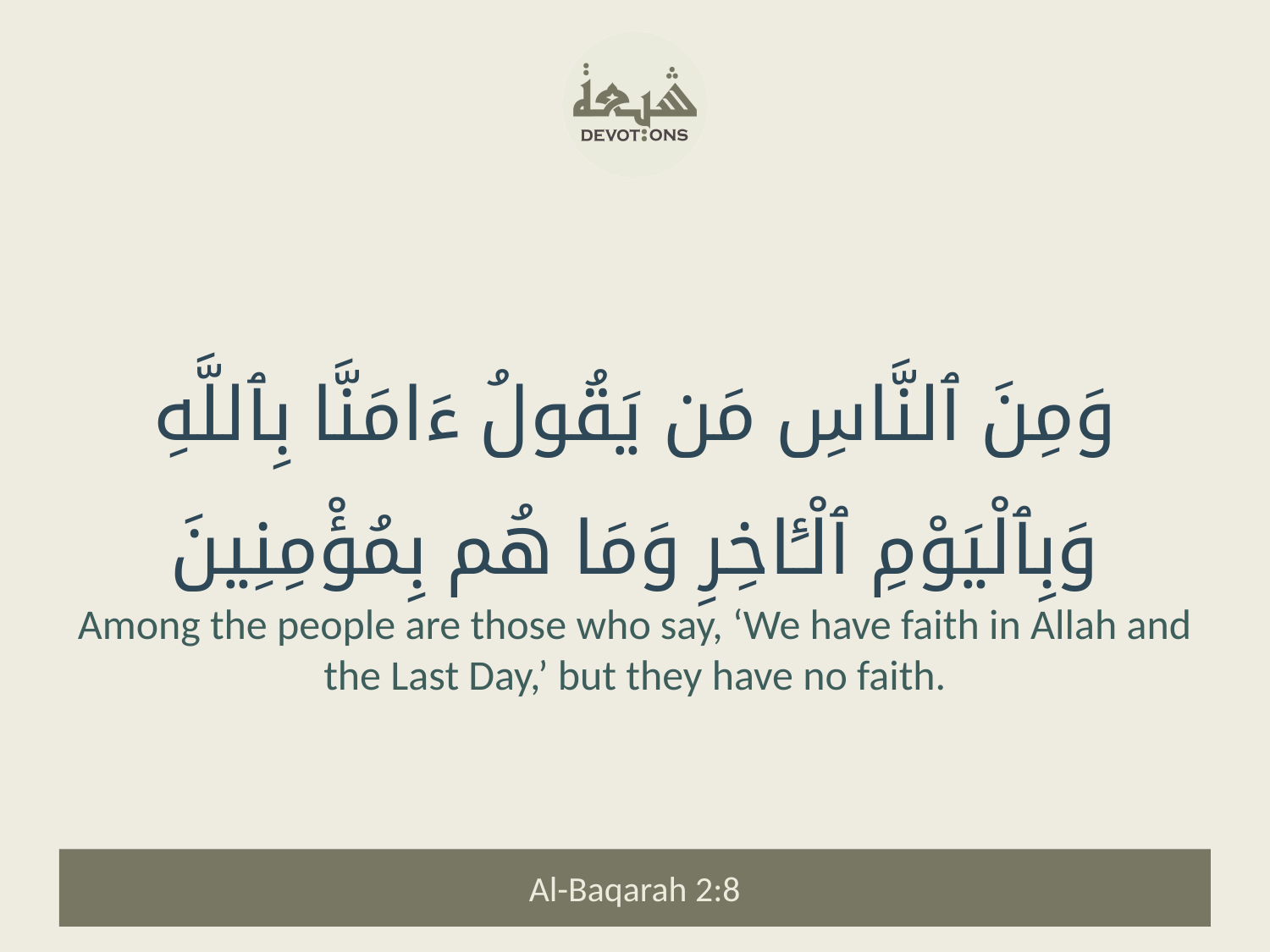

وَمِنَ ٱلنَّاسِ مَن يَقُولُ ءَامَنَّا بِٱللَّهِ وَبِٱلْيَوْمِ ٱلْـَٔاخِرِ وَمَا هُم بِمُؤْمِنِينَ
Among the people are those who say, ‘We have faith in Allah and the Last Day,’ but they have no faith.
Al-Baqarah 2:8